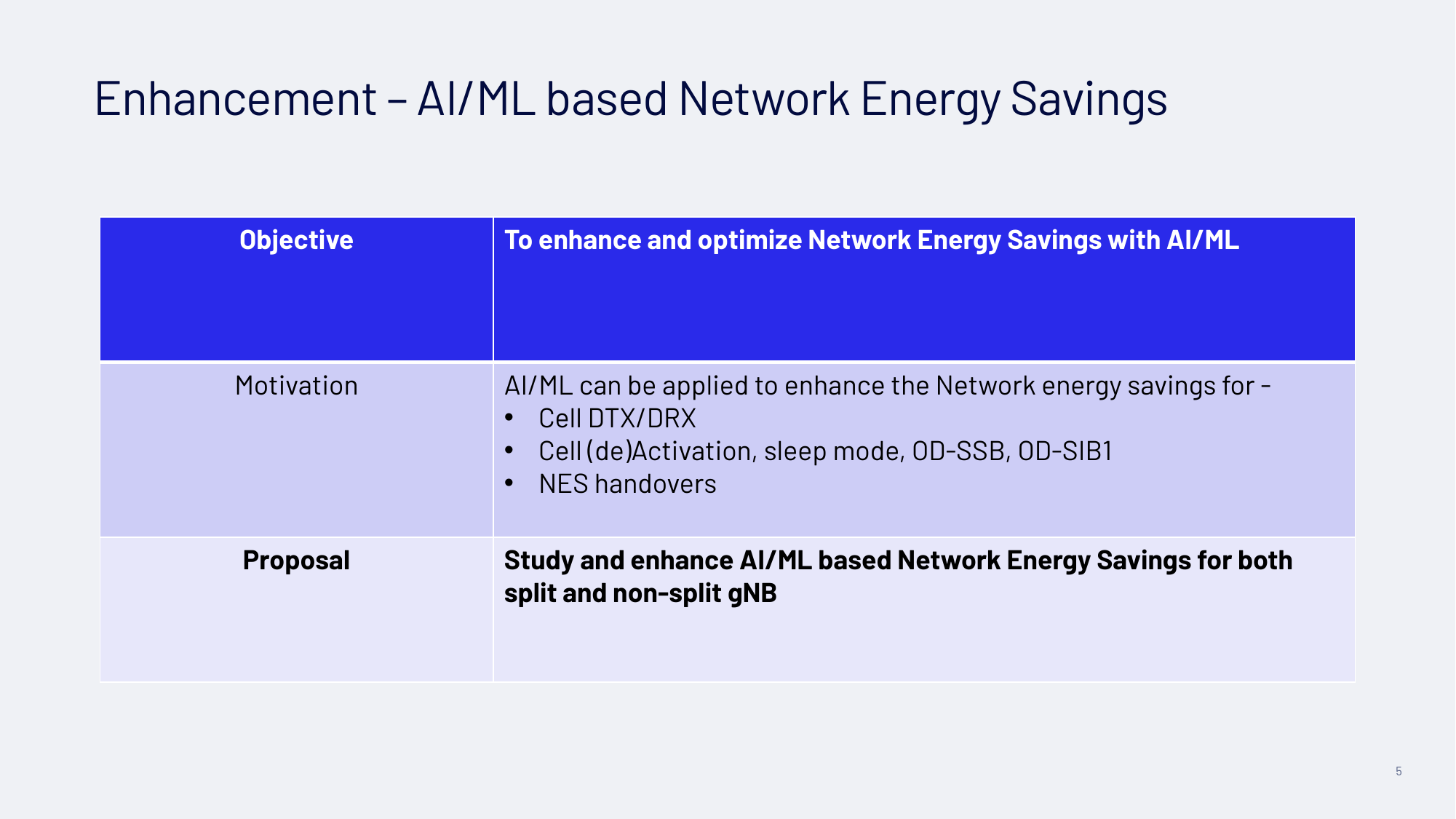

Enhancement – AI/ML based Network Energy Savings
| Objective | To enhance and optimize Network Energy Savings with AI/ML |
| --- | --- |
| Motivation | AI/ML can be applied to enhance the Network energy savings for - Cell DTX/DRX Cell (de)Activation, sleep mode, OD-SSB, OD-SIB1 NES handovers |
| Proposal | Study and enhance AI/ML based Network Energy Savings for both split and non-split gNB |